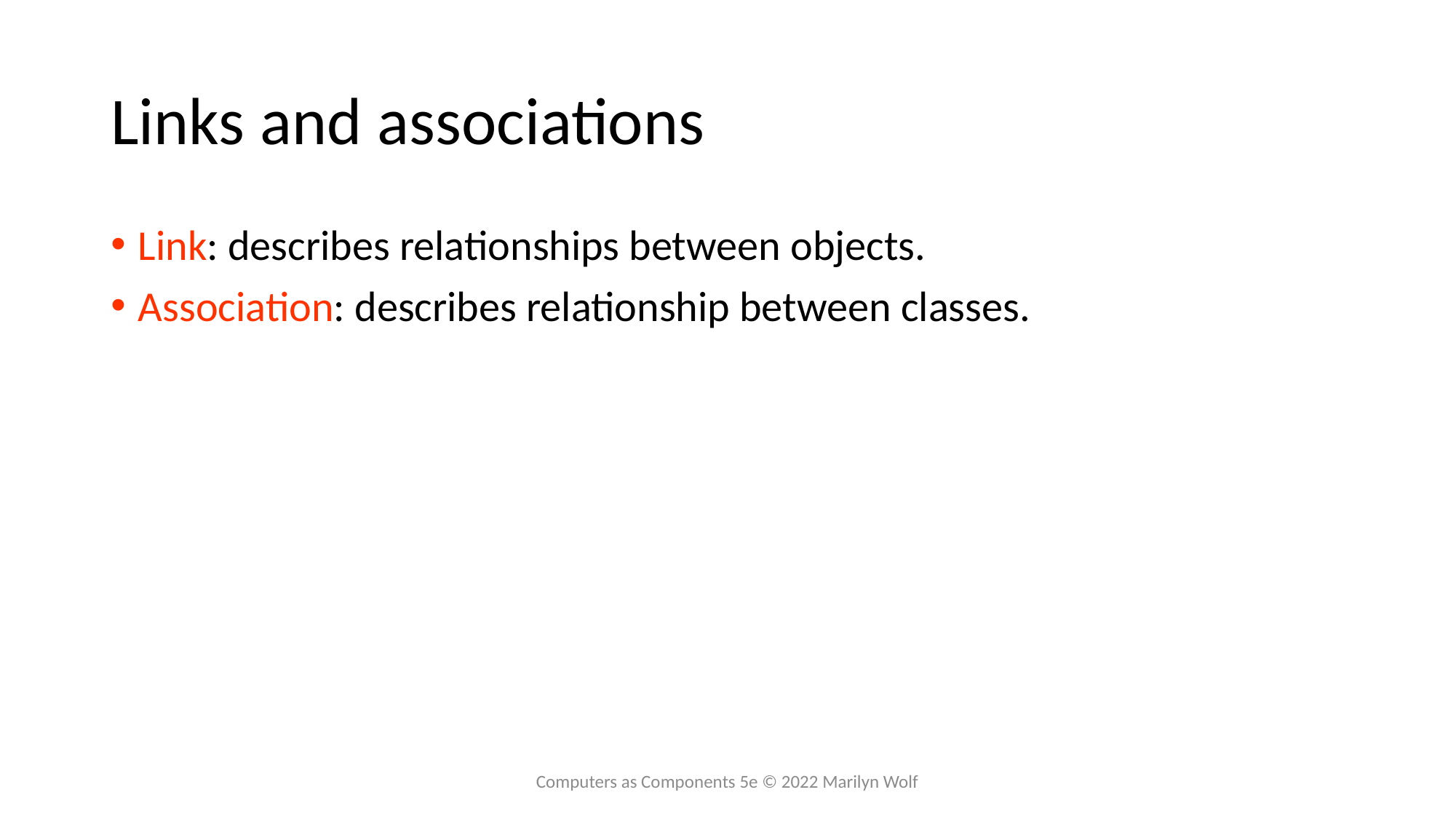

# Links and associations
Link: describes relationships between objects.
Association: describes relationship between classes.
Computers as Components 5e © 2022 Marilyn Wolf